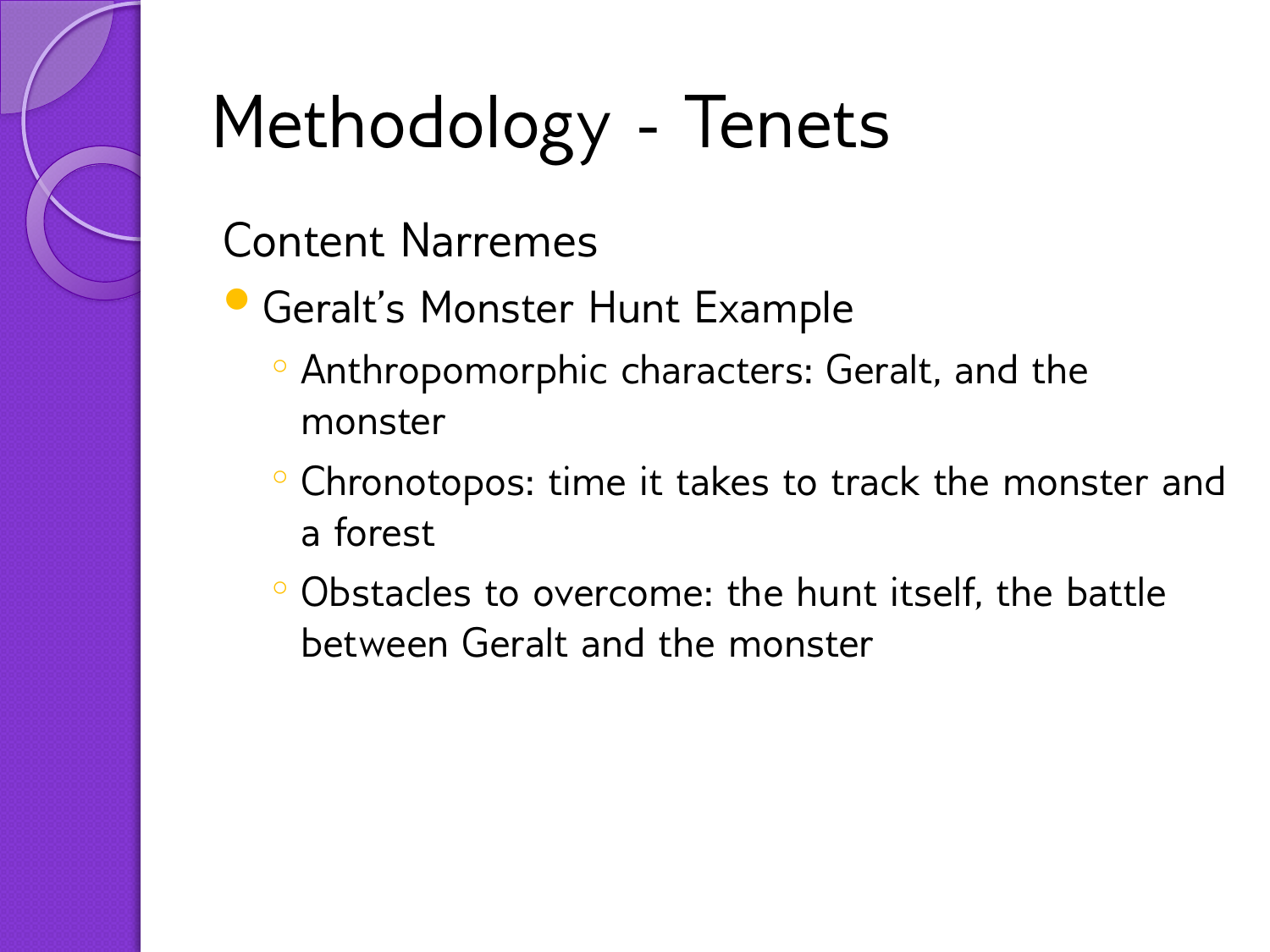

# Methodology - Tenets
Content Narremes
Geralt’s Monster Hunt Example
Anthropomorphic characters: Geralt, and the monster
Chronotopos: time it takes to track the monster and a forest
Obstacles to overcome: the hunt itself, the battle between Geralt and the monster